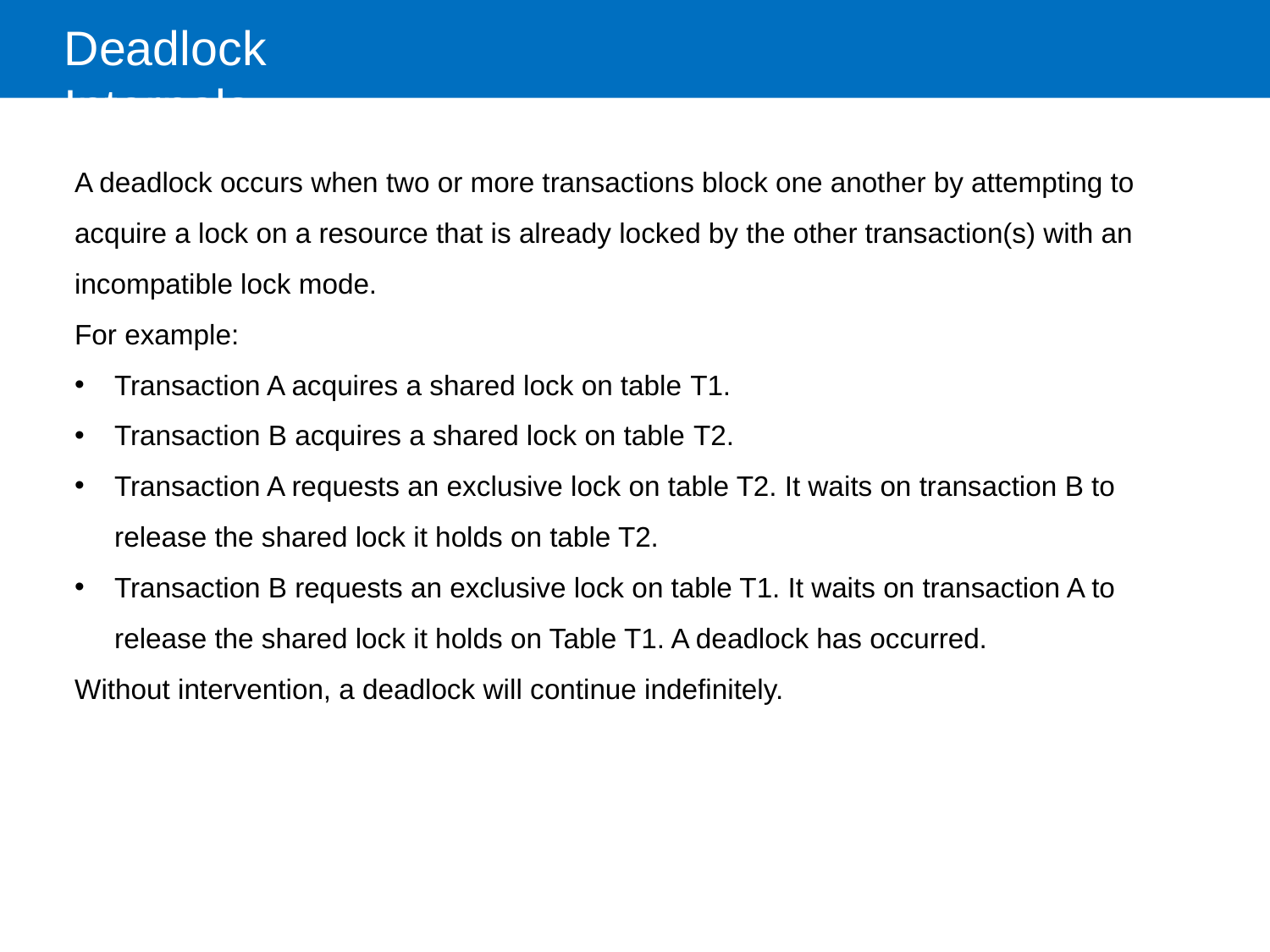

# Deadlock Internals
A deadlock occurs when two or more transactions block one another by attempting to acquire a lock on a resource that is already locked by the other transaction(s) with an incompatible lock mode.
For example:
Transaction A acquires a shared lock on table T1.
Transaction B acquires a shared lock on table T2.
Transaction A requests an exclusive lock on table T2. It waits on transaction B to release the shared lock it holds on table T2.
Transaction B requests an exclusive lock on table T1. It waits on transaction A to release the shared lock it holds on Table T1. A deadlock has occurred.
Without intervention, a deadlock will continue indefinitely.